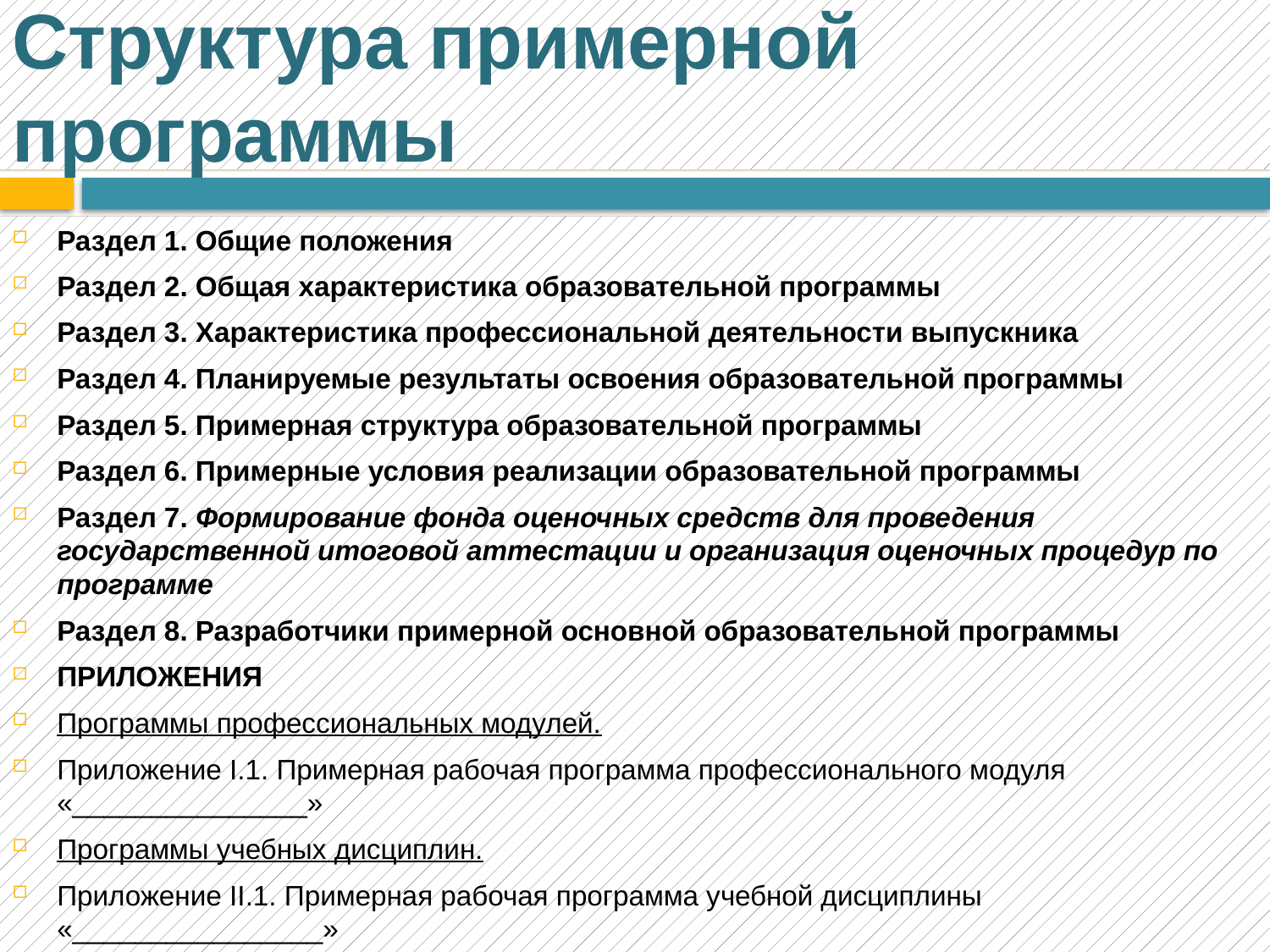

# Структура примерной программы
Раздел 1. Общие положения
Раздел 2. Общая характеристика образовательной программы
Раздел 3. Характеристика профессиональной деятельности выпускника
Раздел 4. Планируемые результаты освоения образовательной программы
Раздел 5. Примерная структура образовательной программы
Раздел 6. Примерные условия реализации образовательной программы
Раздел 7. Формирование фонда оценочных средств для проведения государственной итоговой аттестации и организация оценочных процедур по программе
Раздел 8. Разработчики примерной основной образовательной программы
ПРИЛОЖЕНИЯ
Программы профессиональных модулей.
Приложение I.1. Примерная рабочая программа профессионального модуля «_______________»
Программы учебных дисциплин.
Приложение II.1. Примерная рабочая программа учебной дисциплины «________________»
Приложение III Типовые задания для ГИА